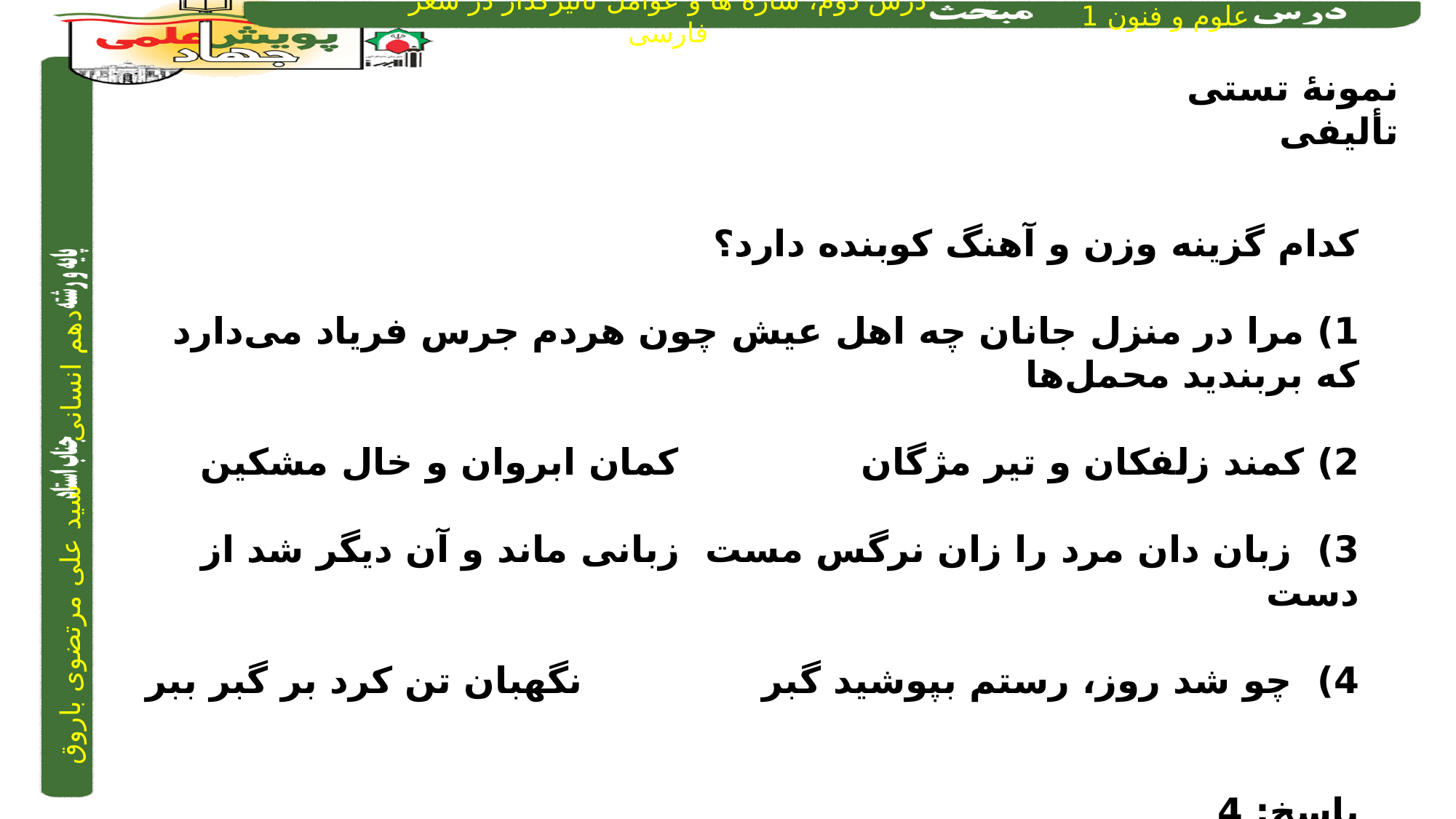

نمونۀ تستی تألیفی
کدام گزینه وزن و آهنگ کوبنده دارد؟

1) مرا در منزل جانان چه اهل عیش چون هردم	 جرس فریاد می‌دارد که بربندید محمل‌ها

2) کمند زلفکان و تیر مژگان	 		  کمان ابروان و خال مشکین

3)  زبان دان مرد را زان نرگس مست	 	 زبانی ماند و آن دیگر شد از دست

4)  چو شد روز، رستم بپوشید گبر	 		 نگهبان تن کرد بر گبر ببر

پاسخ: 4